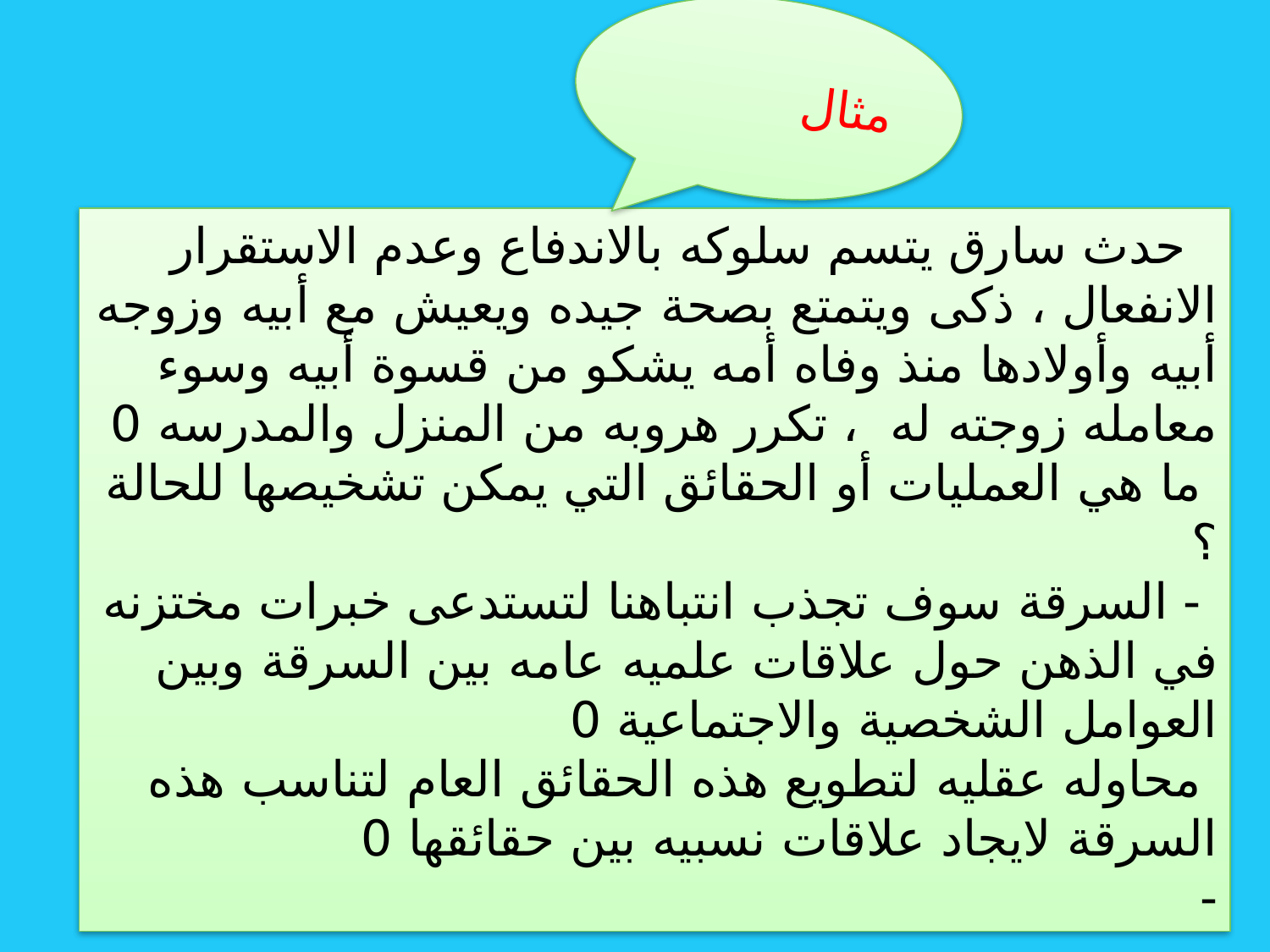

مثال
  حدث سارق يتسم سلوكه بالاندفاع وعدم الاستقرار الانفعال ، ذكى ويتمتع بصحة جيده ويعيش مع أبيه وزوجه أبيه وأولادها منذ وفاه أمه يشكو من قسوة أبيه وسوء معامله زوجته له  ، تكرر هروبه من المنزل والمدرسه 0
 ما هي العمليات أو الحقائق التي يمكن تشخيصها للحالة ؟
 - السرقة سوف تجذب انتباهنا لتستدعى خبرات مختزنه في الذهن حول علاقات علميه عامه بين السرقة وبين العوامل الشخصية والاجتماعية 0
 محاوله عقليه لتطويع هذه الحقائق العام لتناسب هذه السرقة لايجاد علاقات نسبيه بين حقائقها 0
-